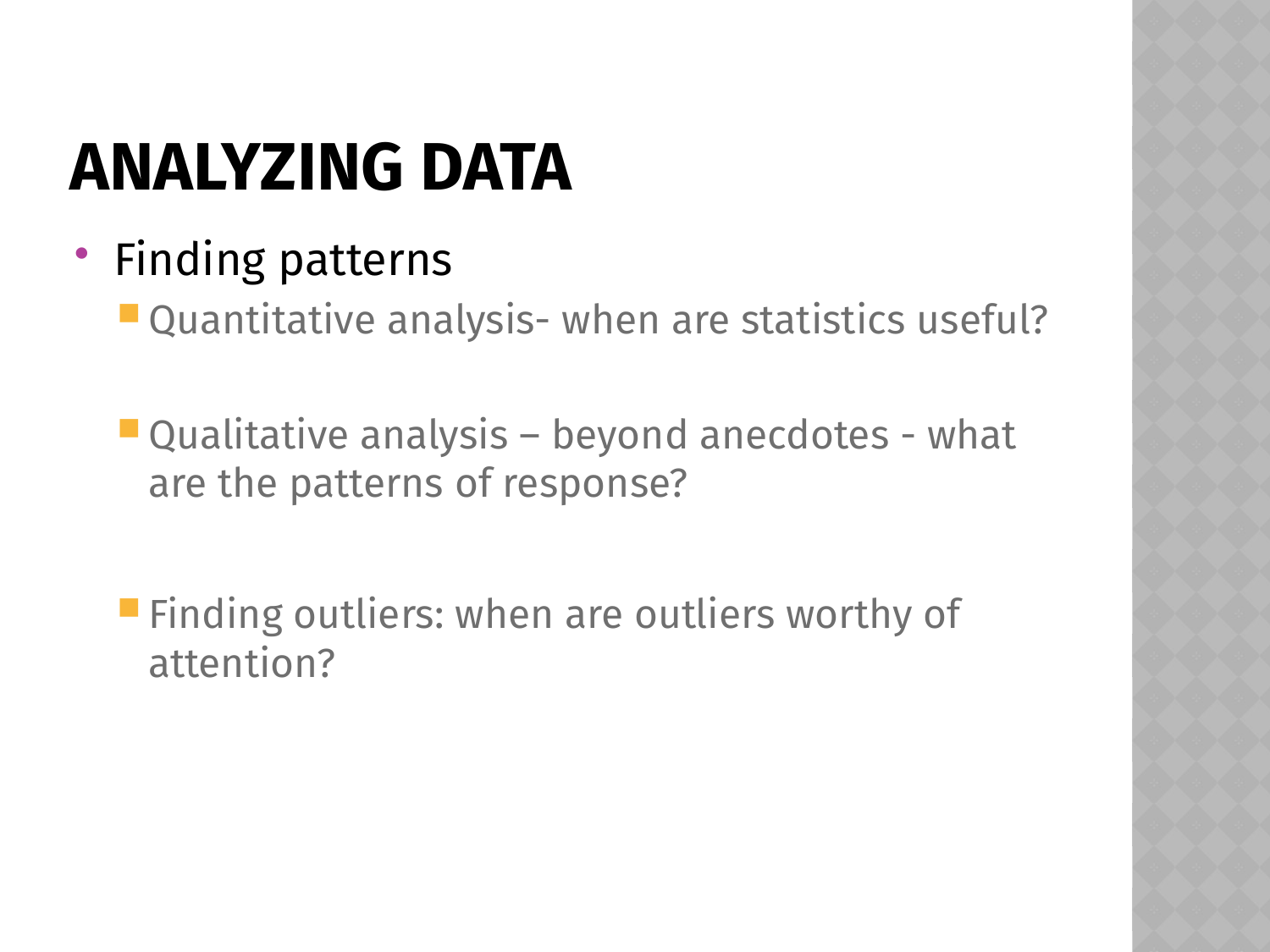

# Analyzing data
Finding patterns
Quantitative analysis- when are statistics useful?

Qualitative analysis – beyond anecdotes - what are the patterns of response?

Finding outliers: when are outliers worthy of attention?